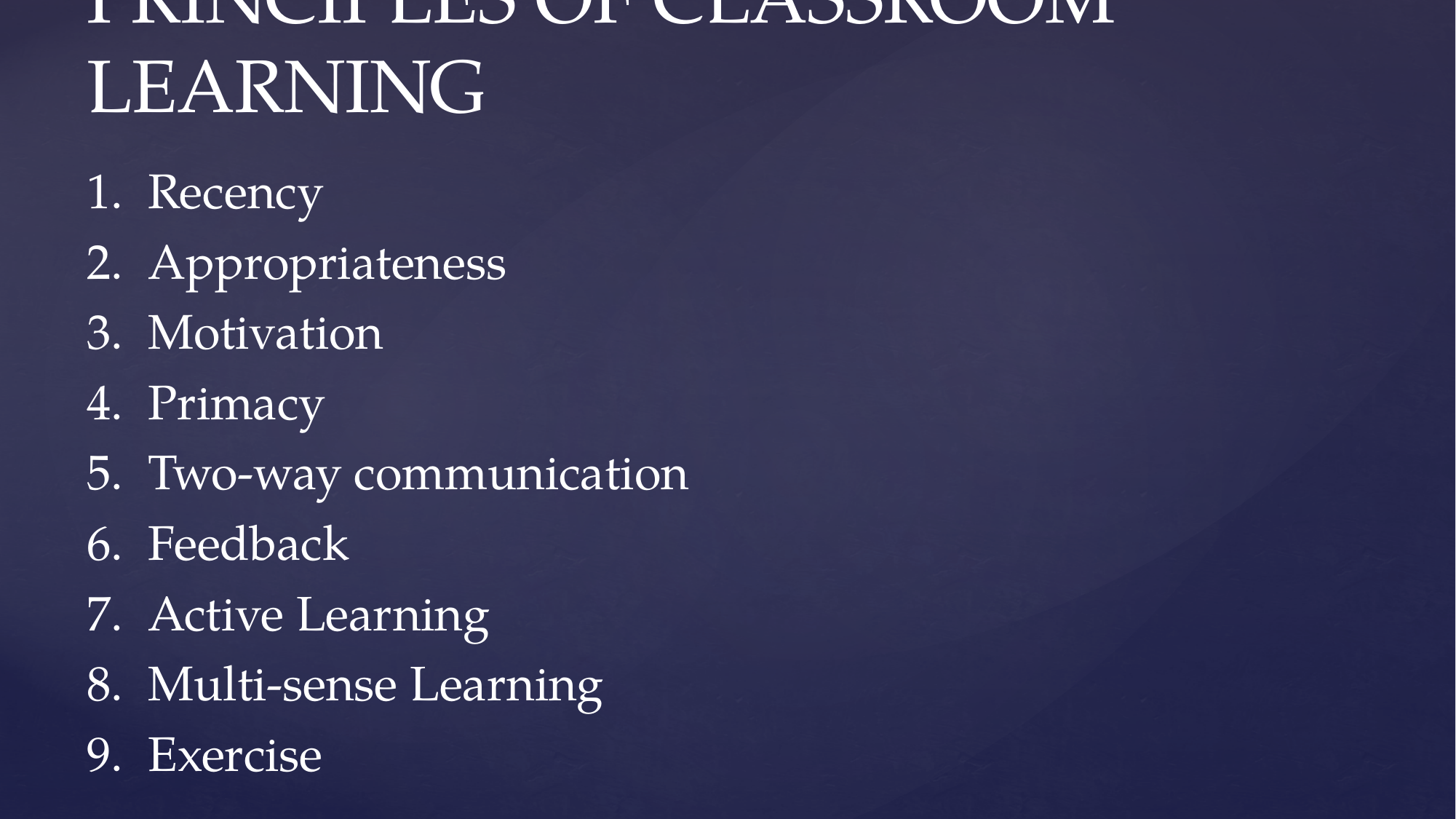

# PRINCIPLES OF CLASSROOM LEARNING
Recency
Appropriateness
Motivation
Primacy
Two-way communication
Feedback
Active Learning
Multi-sense Learning
Exercise